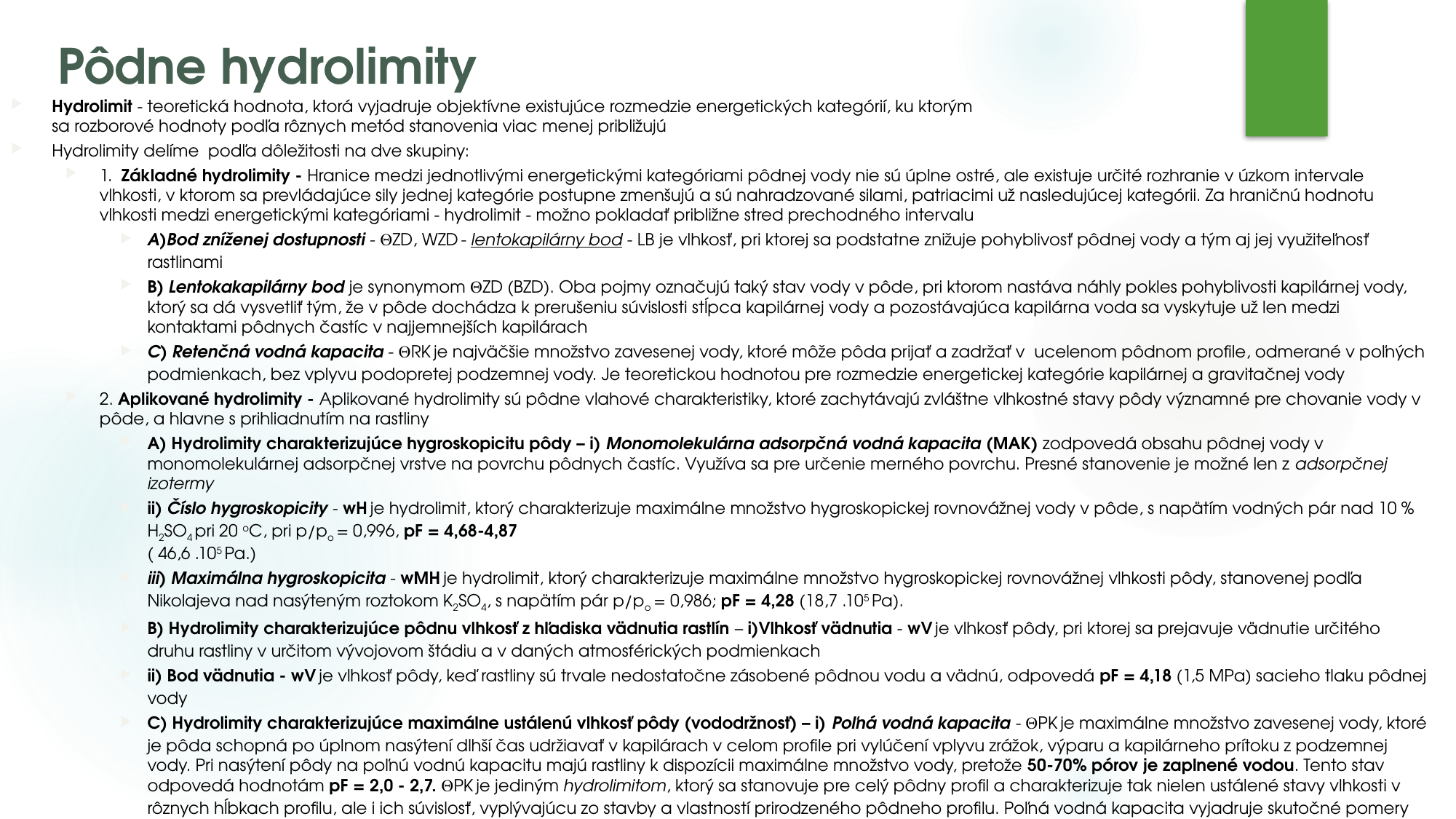

# Pôdne hydrolimity
Hydrolimit - teoretická hodnota, ktorá vyjadruje objektívne existujúce rozmedzie energetických kategórií, ku ktorým
sa rozborové hodnoty podľa rôznych metód stanovenia viac menej približujú
Hydrolimity delíme  podľa dôležitosti na dve skupiny:
1.  Základné hydrolimity - Hranice medzi jednotlivými energetickými kategóriami pôdnej vody nie sú úplne ostré, ale existuje určité rozhranie v úzkom intervale vlhkosti, v ktorom sa prevládajúce sily jednej kategórie postupne zmenšujú a sú nahradzované silami, patriacimi už nasledujúcej kategórii. Za hraničnú hodnotu vlhkosti medzi energetickými kategóriami - hydrolimit - možno pokladať približne stred prechodného intervalu
A)Bod zníženej dostupnosti - ΘzD, WzD - lentokapilárny bod - LB je vlhkosť, pri ktorej sa podstatne znižuje pohyblivosť pôdnej vody a tým aj jej využiteľnosť rastlinami
B) Lentokakapilárny bod je synonymom ΘzD (BZD). Oba pojmy označujú taký stav vody v pôde, pri ktorom nastáva náhly pokles pohyblivosti kapilárnej vody, ktorý sa dá vysvetliť tým, že v pôde dochádza k prerušeniu súvislosti stĺpca kapilárnej vody a pozostávajúca kapilárna voda sa vyskytuje už len medzi kontaktami pôdnych častíc v najjemnejších kapilárach
C) Retenčná vodná kapacita - Θrk je najväčšie množstvo zavesenej vody, ktoré môže pôda prijať a zadržať v  ucelenom pôdnom profile, odmerané v poľných podmienkach, bez vplyvu podopretej podzemnej vody. Je teoretickou hodnotou pre rozmedzie energetickej kategórie kapilárnej a gravitačnej vody
2. Aplikované hydrolimity - Aplikované hydrolimity sú pôdne vlahové charakteristiky, ktoré zachytávajú zvláštne vlhkostné stavy pôdy významné pre chovanie vody v pôde, a hlavne s prihliadnutím na rastliny
A) Hydrolimity charakterizujúce hygroskopicitu pôdy – i) Monomolekulárna adsorpčná vodná kapacita (MAK) zodpovedá obsahu pôdnej vody v monomolekulárnej adsorpčnej vrstve na povrchu pôdnych častíc. Využíva sa pre určenie merného povrchu. Presné stanovenie je možné len z adsorpčnej izotermy
ii) Číslo hygroskopicity - wH je hydrolimit, ktorý charakterizuje maximálne množstvo hygroskopickej rovnovážnej vody v pôde, s napätím vodných pár nad 10 % H2SO4 pri 20 oC, pri p/po = 0,996, pF = 4,68-4,87
( 46,6 .105 Pa.)
iii) Maximálna hygroskopicita - wMH je hydrolimit, ktorý charakterizuje maximálne množstvo hygroskopickej rovnovážnej vlhkosti pôdy, stanovenej podľa Nikolajeva nad nasýteným roztokom K2SO4, s napätím pár p/po = 0,986; pF = 4,28 (18,7 .105 Pa).
B) Hydrolimity charakterizujúce pôdnu vlhkosť z hľadiska vädnutia rastlín – i)Vlhkosť vädnutia - wV je vlhkosť pôdy, pri ktorej sa prejavuje vädnutie určitého druhu rastliny v určitom vývojovom štádiu a v daných atmosférických podmienkach
ii) Bod vädnutia - wV je vlhkosť pôdy, keď rastliny sú trvale nedostatočne zásobené pôdnou vodu a vädnú, odpovedá pF = 4,18 (1,5 MPa) sacieho tlaku pôdnej vody
C) Hydrolimity charakterizujúce maximálne ustálenú vlhkosť pôdy (vododržnosť) – i) Poľná vodná kapacita - ΘPK je maximálne množstvo zavesenej vody, ktoré je pôda schopná po úplnom nasýtení dlhší čas udržiavať v kapilárach v celom profile pri vylúčení vplyvu zrážok, výparu a kapilárneho prítoku z podzemnej vody. Pri nasýtení pôdy na poľnú vodnú kapacitu majú rastliny k dispozícii maximálne množstvo vody, pretože 50-70% pórov je zaplnené vodou. Tento stav odpovedá hodnotám pF = 2,0 - 2,7. ΘPK je jediným hydrolimitom, ktorý sa stanovuje pre celý pôdny profil a charakterizuje tak nielen ustálené stavy vlhkosti v rôznych hĺbkach profilu, ale i ich súvislosť, vyplývajúcu zo stavby a vlastností prirodzeného pôdneho profilu. Poľná vodná kapacita vyjadruje skutočné pomery zadržania vody v konkrétnej pôde, a tým sa stáva najcharakteristickejšou veličinou vododržnosti pôdy.